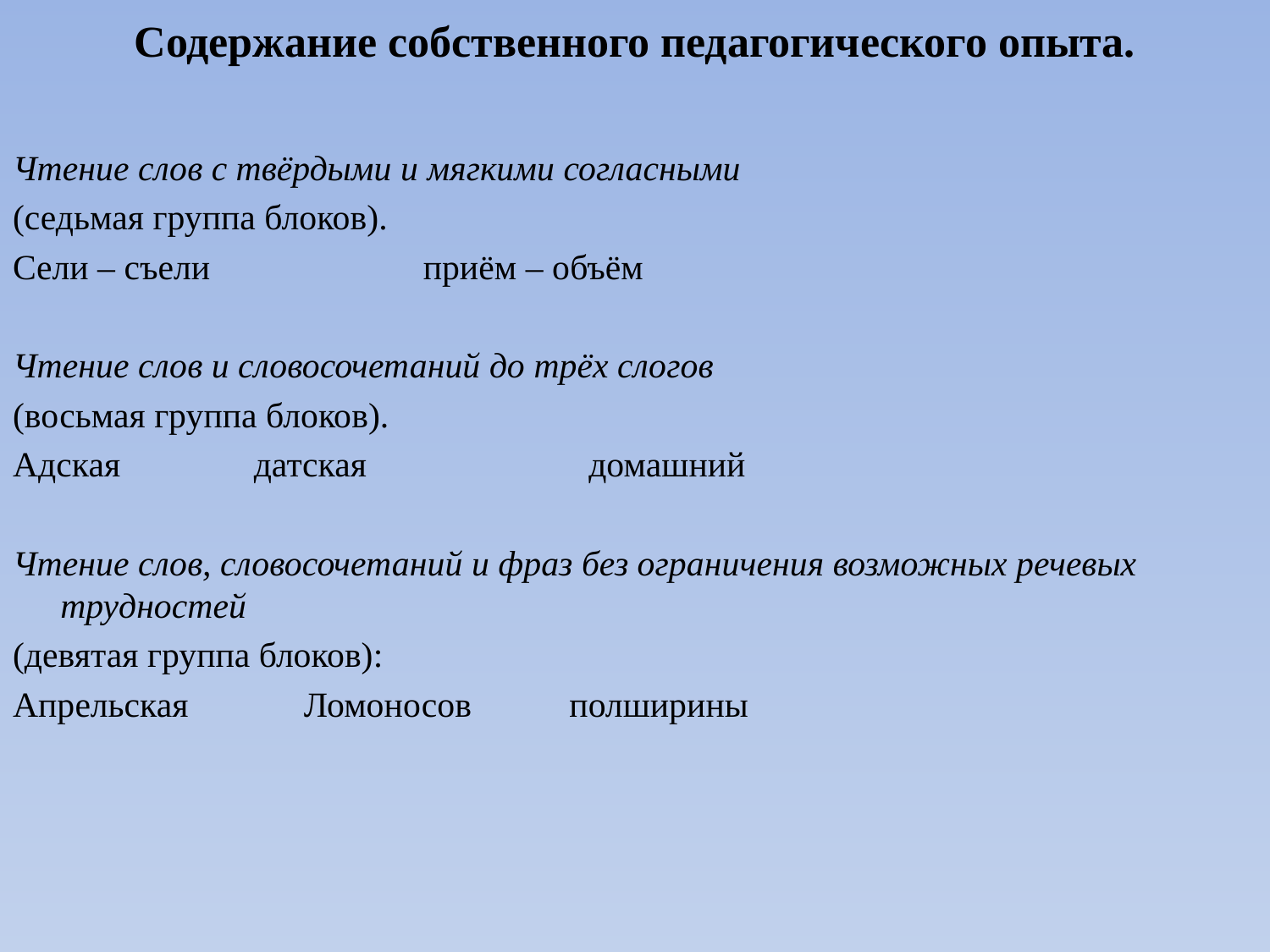

# Содержание собственного педагогического опыта.
Чтение слов с твёрдыми и мягкими согласными
(седьмая группа блоков).
Сели – съели                        приём – объём

Чтение слов и словосочетаний до трёх слогов
(восьмая группа блоков).
Адская               датская                         домашний

Чтение слов, словосочетаний и фраз без ограничения возможных речевых трудностей
(девятая группа блоков):
Апрельская             Ломоносов           полширины